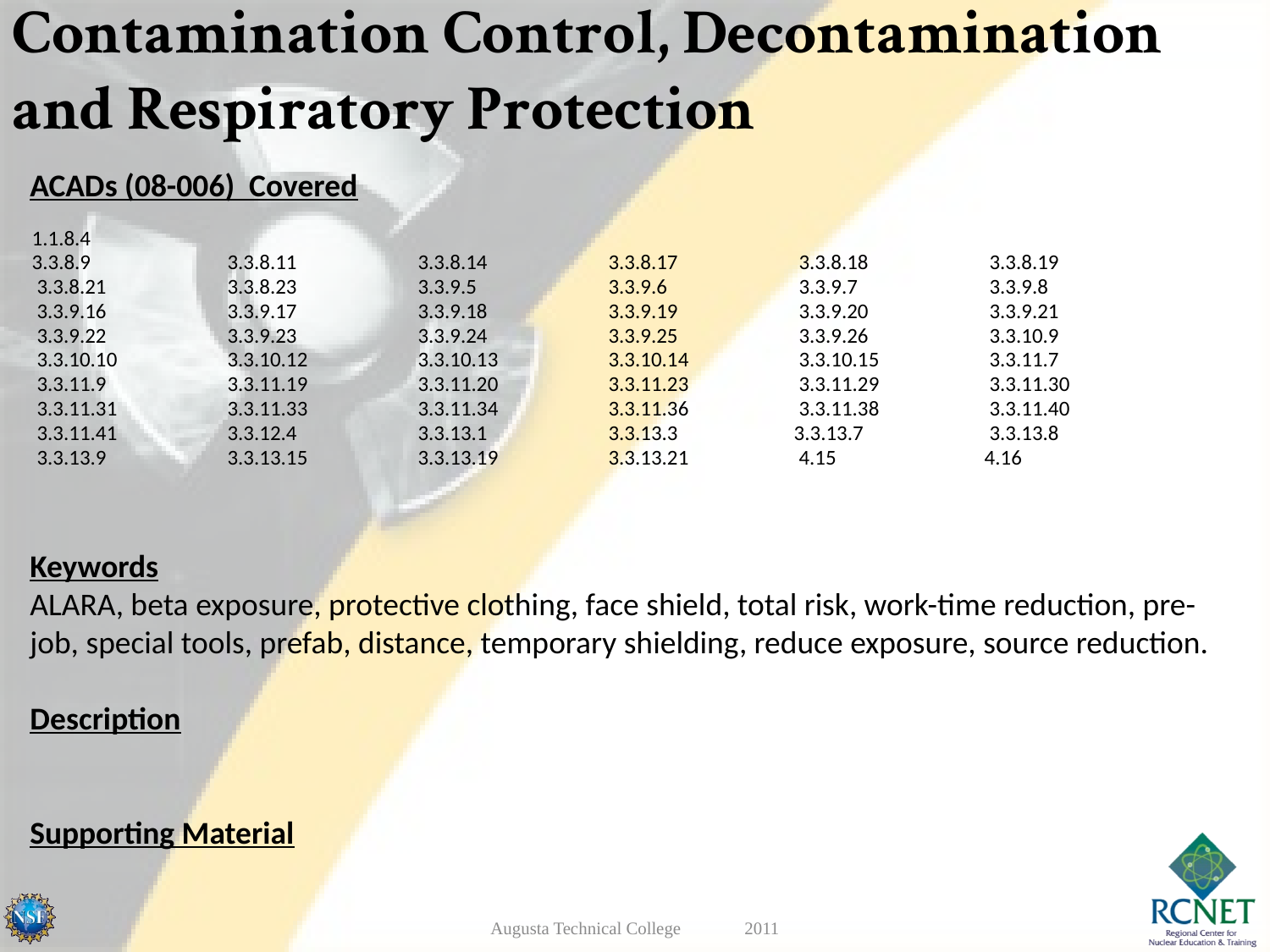

Contamination Control, Decontamination and Respiratory Protection
ACADs (08-006)  Covered

Keywords
ALARA, beta exposure, protective clothing, face shield, total risk, work-time reduction, pre-job, special tools, prefab, distance, temporary shielding, reduce exposure, source reduction.

Description

Supporting Material

| 1.1.8.4 |  |  |  |  |  |
| --- | --- | --- | --- | --- | --- |
| 3.3.8.9 | 3.3.8.11 | 3.3.8.14 | 3.3.8.17 | 3.3.8.18 | 3.3.8.19 |
| 3.3.8.21 | 3.3.8.23 | 3.3.9.5 | 3.3.9.6 | 3.3.9.7 | 3.3.9.8 |
| 3.3.9.16 | 3.3.9.17 | 3.3.9.18 | 3.3.9.19 | 3.3.9.20 | 3.3.9.21 |
| 3.3.9.22 | 3.3.9.23 | 3.3.9.24 | 3.3.9.25 | 3.3.9.26 | 3.3.10.9 |
| 3.3.10.10 | 3.3.10.12 | 3.3.10.13 | 3.3.10.14 | 3.3.10.15 | 3.3.11.7 |
| 3.3.11.9 | 3.3.11.19 | 3.3.11.20 | 3.3.11.23 | 3.3.11.29 | 3.3.11.30 |
| 3.3.11.31 | 3.3.11.33 | 3.3.11.34 | 3.3.11.36 | 3.3.11.38 | 3.3.11.40 |
| 3.3.11.41 | 3.3.12.4 | 3.3.13.1 | 3.3.13.3 | 3.3.13.7 | 3.3.13.8 |
| 3.3.13.9 | 3.3.13.15 | 3.3.13.19 | 3.3.13.21 | 4.15 | 4.16 |
Augusta Technical College	2011